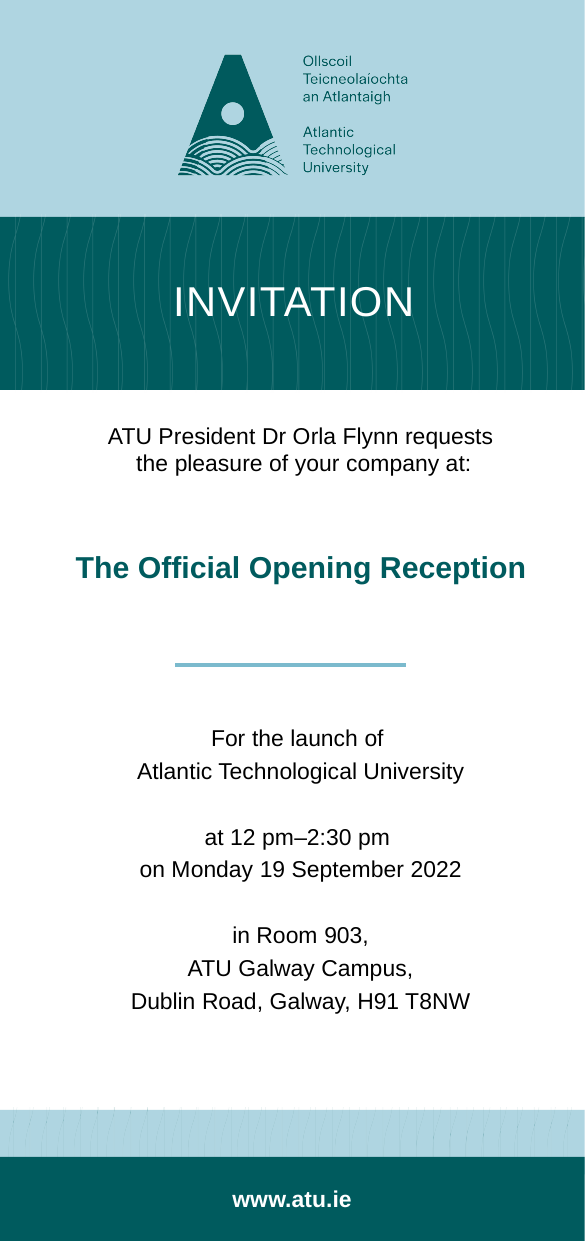

ATU President ﻿Dr Orla Flynn requests
 the pleasure of your company at:

﻿The Official Opening Reception
For the launch of
Atlantic Technological University

﻿at 12 pm–2:30 pm
on Monday 19 September 2022

in Room 903,
 ATU Galway Campus,
Dublin Road, Galway, H91 T8NW